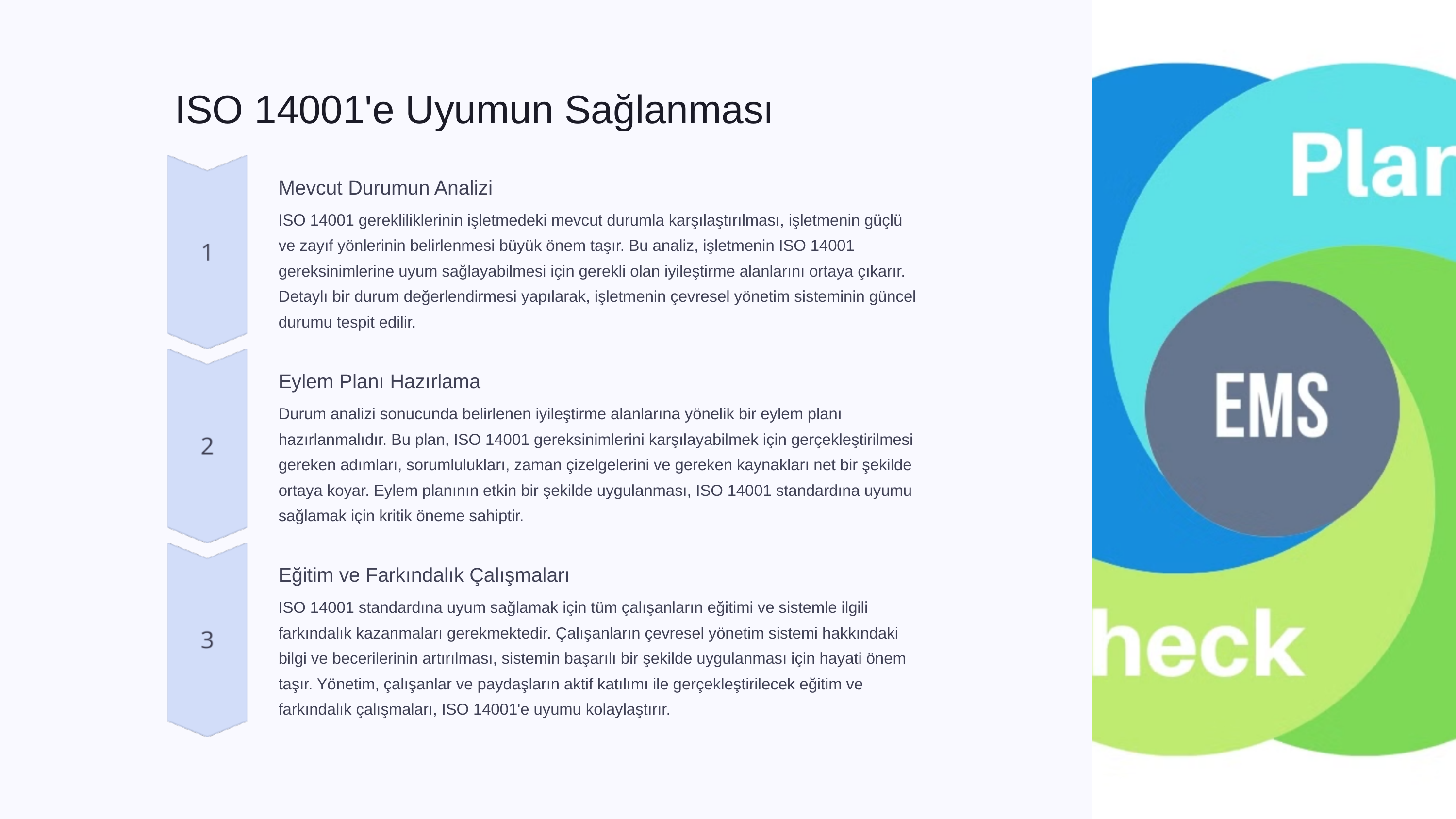

ISO 14001'e Uyumun Sağlanması

Mevcut Durumun Analizi
ISO 14001 gerekliliklerinin işletmedeki mevcut durumla karşılaştırılması, işletmenin güçlü ve zayıf yönlerinin belirlenmesi büyük önem taşır. Bu analiz, işletmenin ISO 14001 gereksinimlerine uyum sağlayabilmesi için gerekli olan iyileştirme alanlarını ortaya çıkarır. Detaylı bir durum değerlendirmesi yapılarak, işletmenin çevresel yönetim sisteminin güncel durumu tespit edilir.

Eylem Planı Hazırlama
Durum analizi sonucunda belirlenen iyileştirme alanlarına yönelik bir eylem planı hazırlanmalıdır. Bu plan, ISO 14001 gereksinimlerini karşılayabilmek için gerçekleştirilmesi gereken adımları, sorumlulukları, zaman çizelgelerini ve gereken kaynakları net bir şekilde ortaya koyar. Eylem planının etkin bir şekilde uygulanması, ISO 14001 standardına uyumu sağlamak için kritik öneme sahiptir.

Eğitim ve Farkındalık Çalışmaları
ISO 14001 standardına uyum sağlamak için tüm çalışanların eğitimi ve sistemle ilgili farkındalık kazanmaları gerekmektedir. Çalışanların çevresel yönetim sistemi hakkındaki bilgi ve becerilerinin artırılması, sistemin başarılı bir şekilde uygulanması için hayati önem taşır. Yönetim, çalışanlar ve paydaşların aktif katılımı ile gerçekleştirilecek eğitim ve farkındalık çalışmaları, ISO 14001'e uyumu kolaylaştırır.